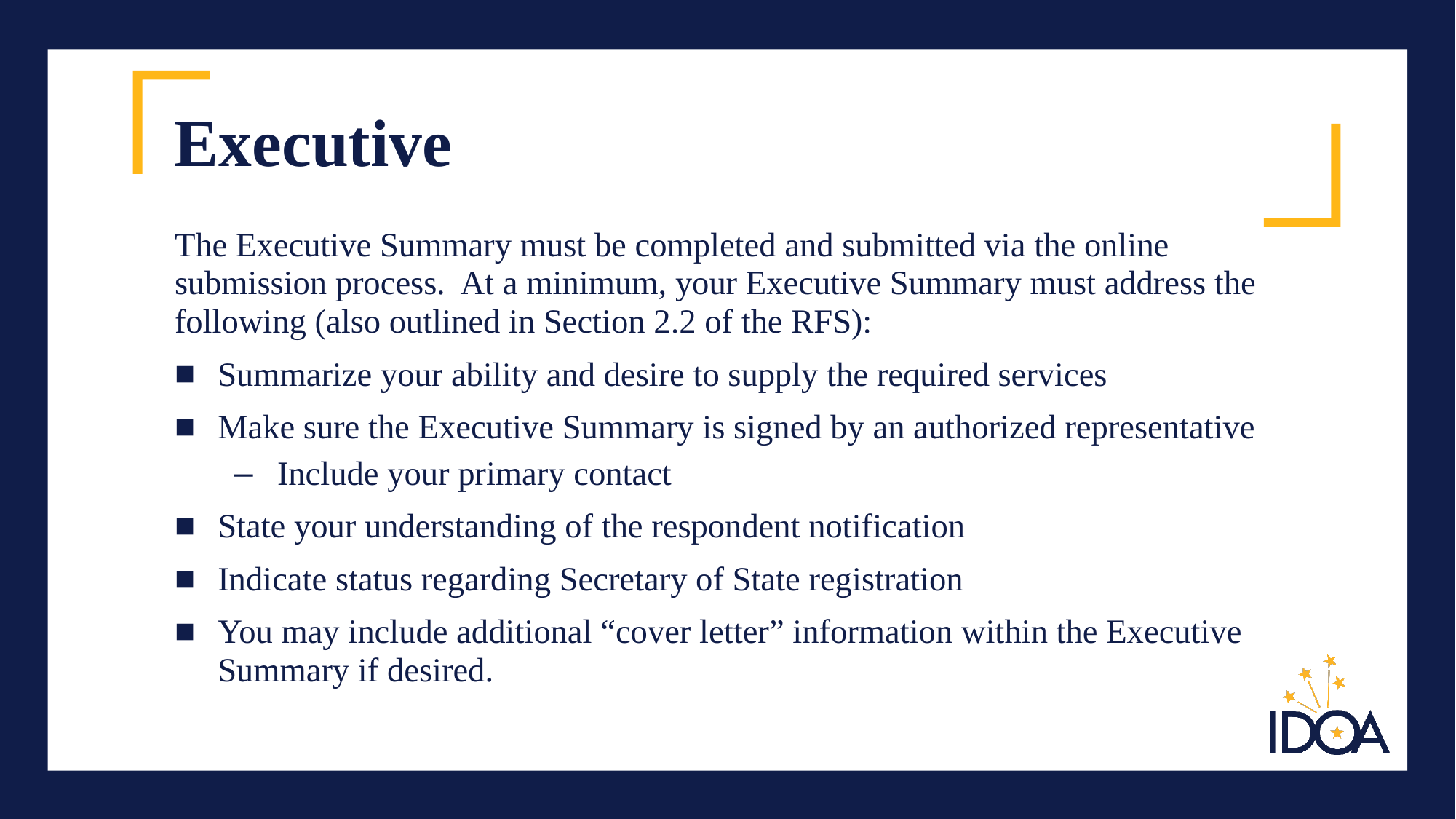

# Executive
The Executive Summary must be completed and submitted via the online submission process.  At a minimum, your Executive Summary must address the following (also outlined in Section 2.2 of the RFS):
Summarize your ability and desire to supply the required services
Make sure the Executive Summary is signed by an authorized representative
Include your primary contact
State your understanding of the respondent notification
Indicate status regarding Secretary of State registration
You may include additional “cover letter” information within the Executive Summary if desired.